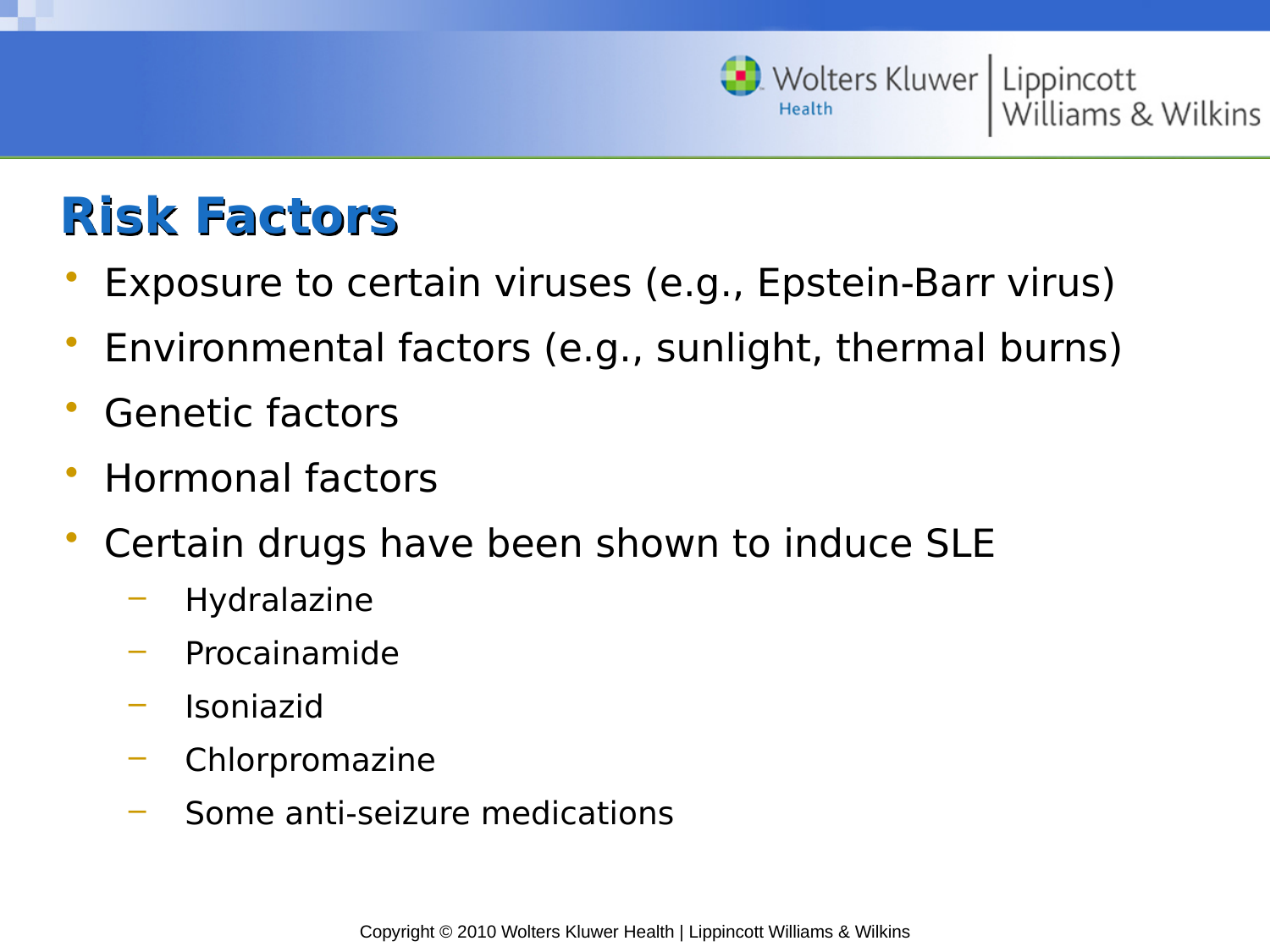

# Risk Factors
Exposure to certain viruses (e.g., Epstein-Barr virus)
Environmental factors (e.g., sunlight, thermal burns)
Genetic factors
Hormonal factors
Certain drugs have been shown to induce SLE
Hydralazine
Procainamide
Isoniazid
Chlorpromazine
Some anti-seizure medications